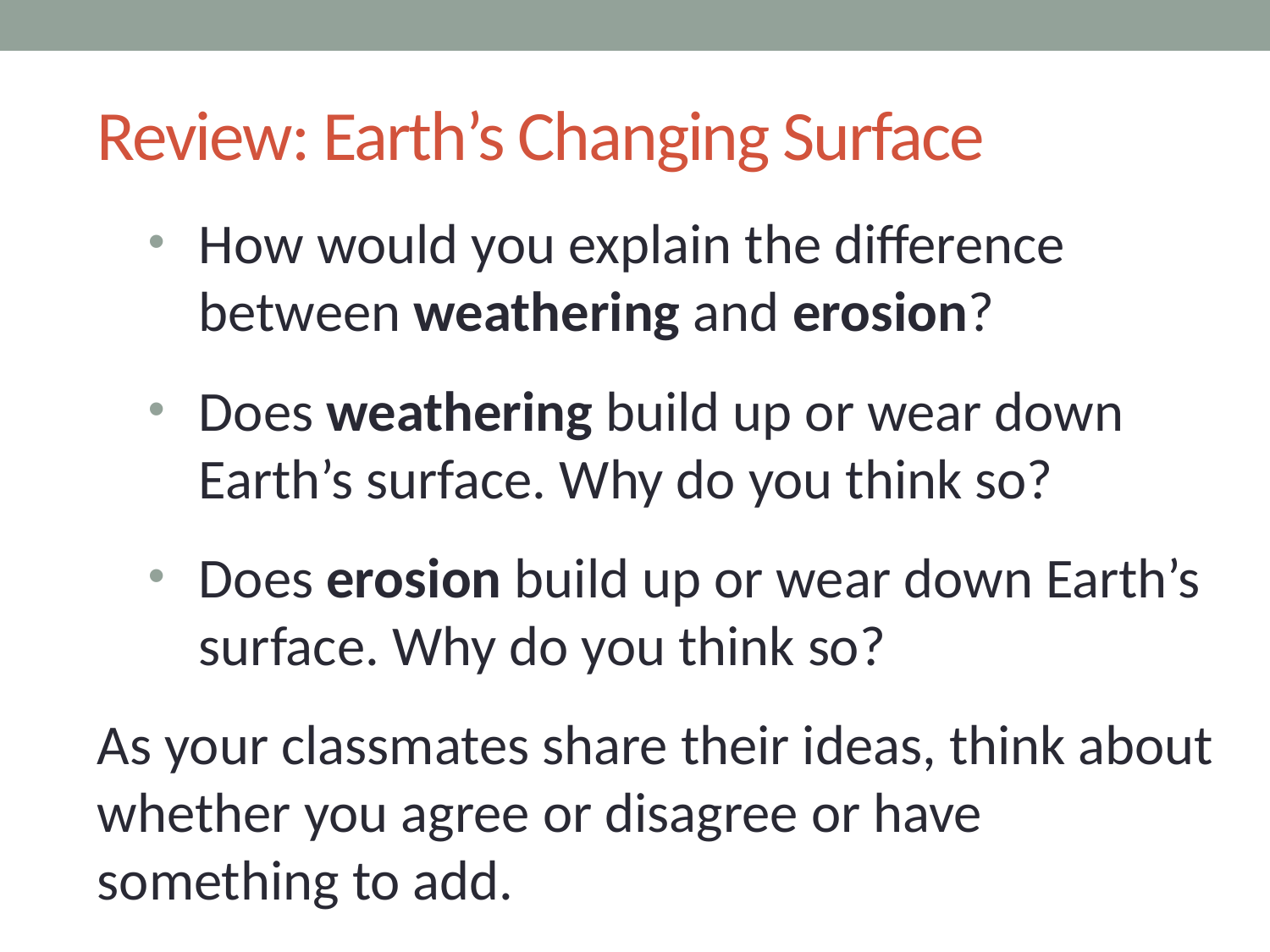

# Review: Earth’s Changing Surface
How would you explain the difference between weathering and erosion?
Does weathering build up or wear down Earth’s surface. Why do you think so?
Does erosion build up or wear down Earth’s surface. Why do you think so?
As your classmates share their ideas, think about whether you agree or disagree or have something to add.